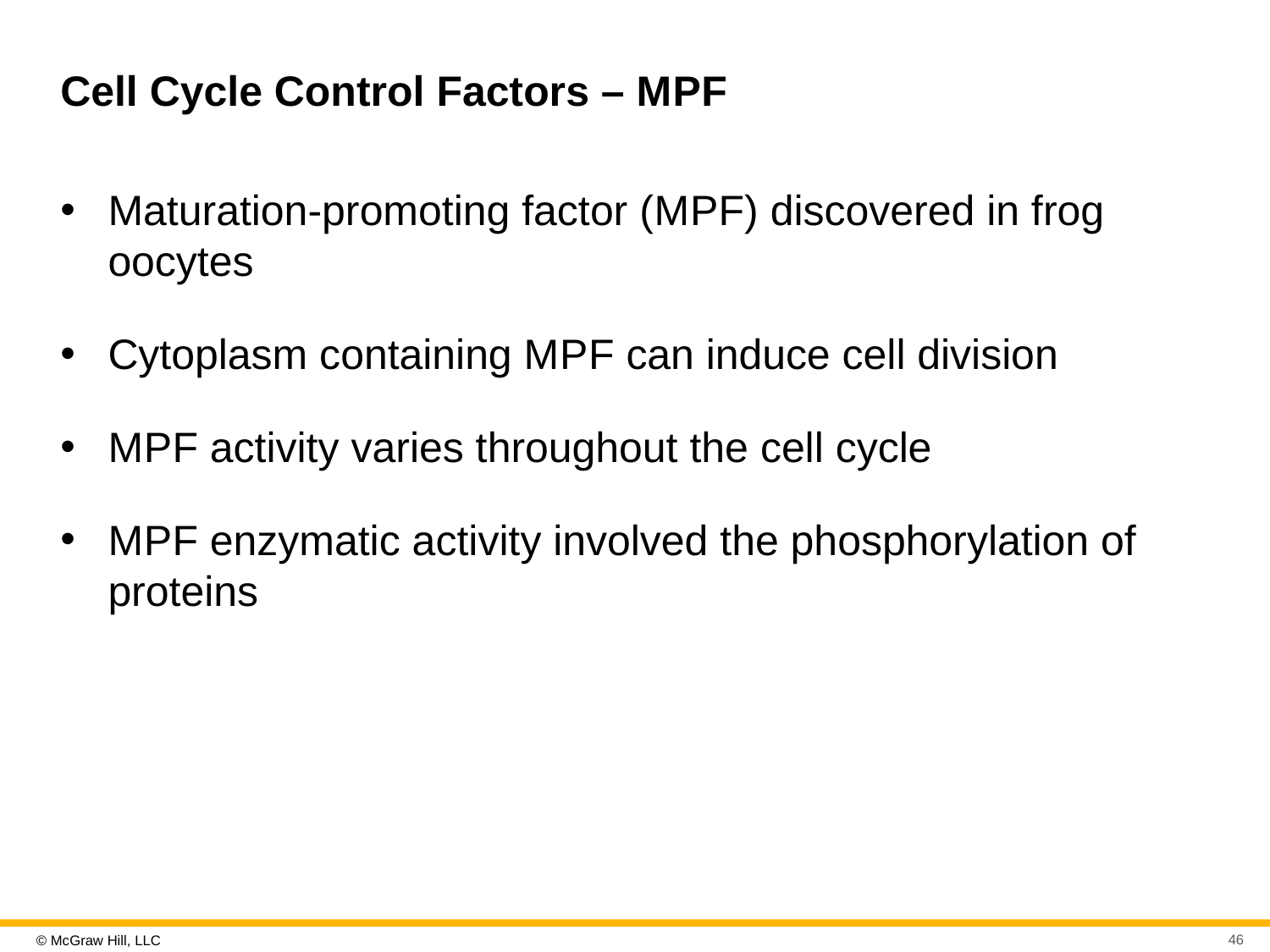

# Cell Cycle Control Factors – M P F
Maturation-promoting factor (M P F) discovered in frog oocytes
Cytoplasm containing M P F can induce cell division
M P F activity varies throughout the cell cycle
M P F enzymatic activity involved the phosphorylation of proteins
46